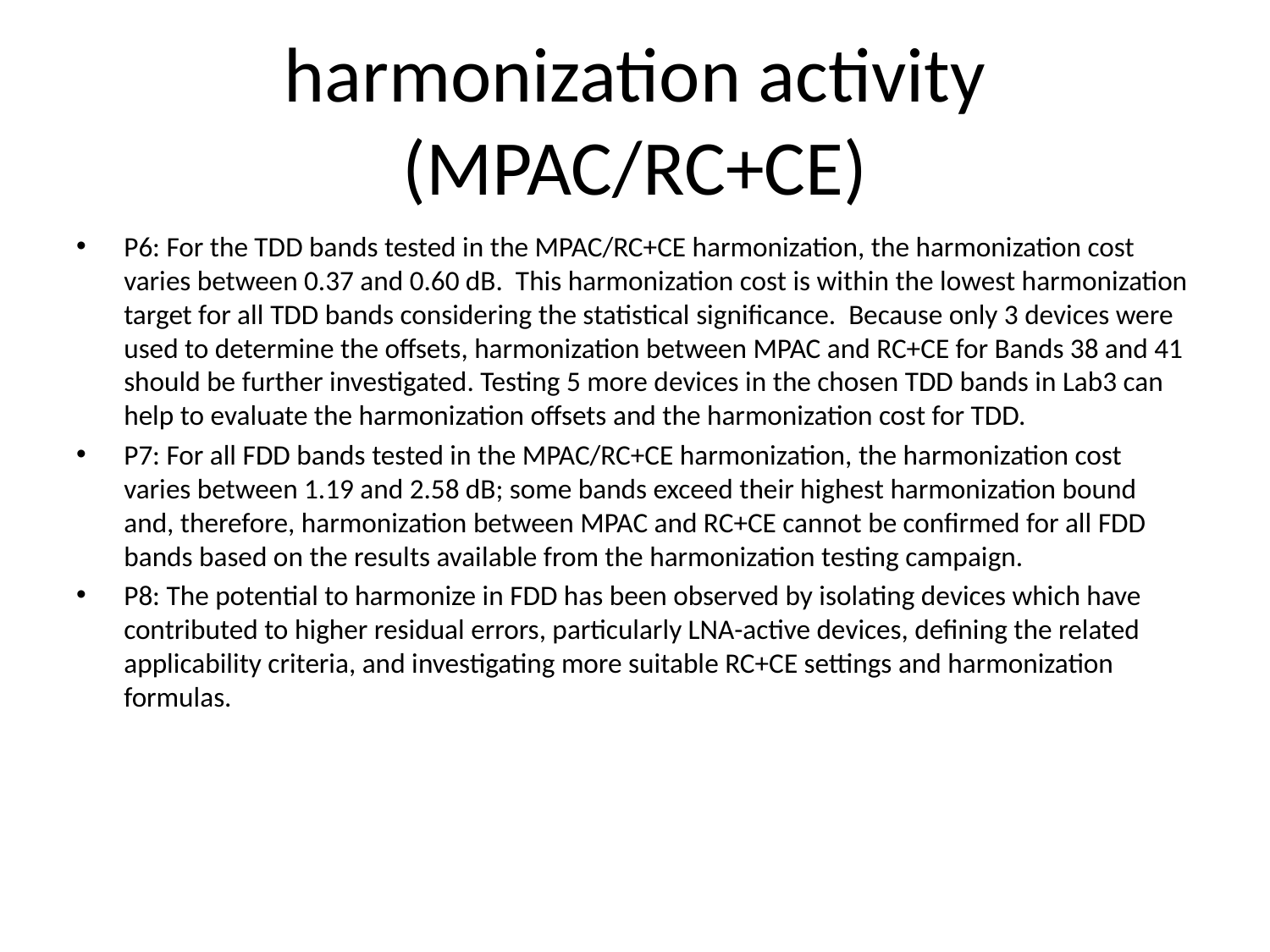

# harmonization activity (MPAC/RC+CE)
P6: For the TDD bands tested in the MPAC/RC+CE harmonization, the harmonization cost varies between 0.37 and 0.60 dB.  This harmonization cost is within the lowest harmonization target for all TDD bands considering the statistical significance.  Because only 3 devices were used to determine the offsets, harmonization between MPAC and RC+CE for Bands 38 and 41 should be further investigated. Testing 5 more devices in the chosen TDD bands in Lab3 can help to evaluate the harmonization offsets and the harmonization cost for TDD.
P7: For all FDD bands tested in the MPAC/RC+CE harmonization, the harmonization cost varies between 1.19 and 2.58 dB; some bands exceed their highest harmonization bound and, therefore, harmonization between MPAC and RC+CE cannot be confirmed for all FDD bands based on the results available from the harmonization testing campaign.
P8: The potential to harmonize in FDD has been observed by isolating devices which have contributed to higher residual errors, particularly LNA-active devices, defining the related applicability criteria, and investigating more suitable RC+CE settings and harmonization formulas.